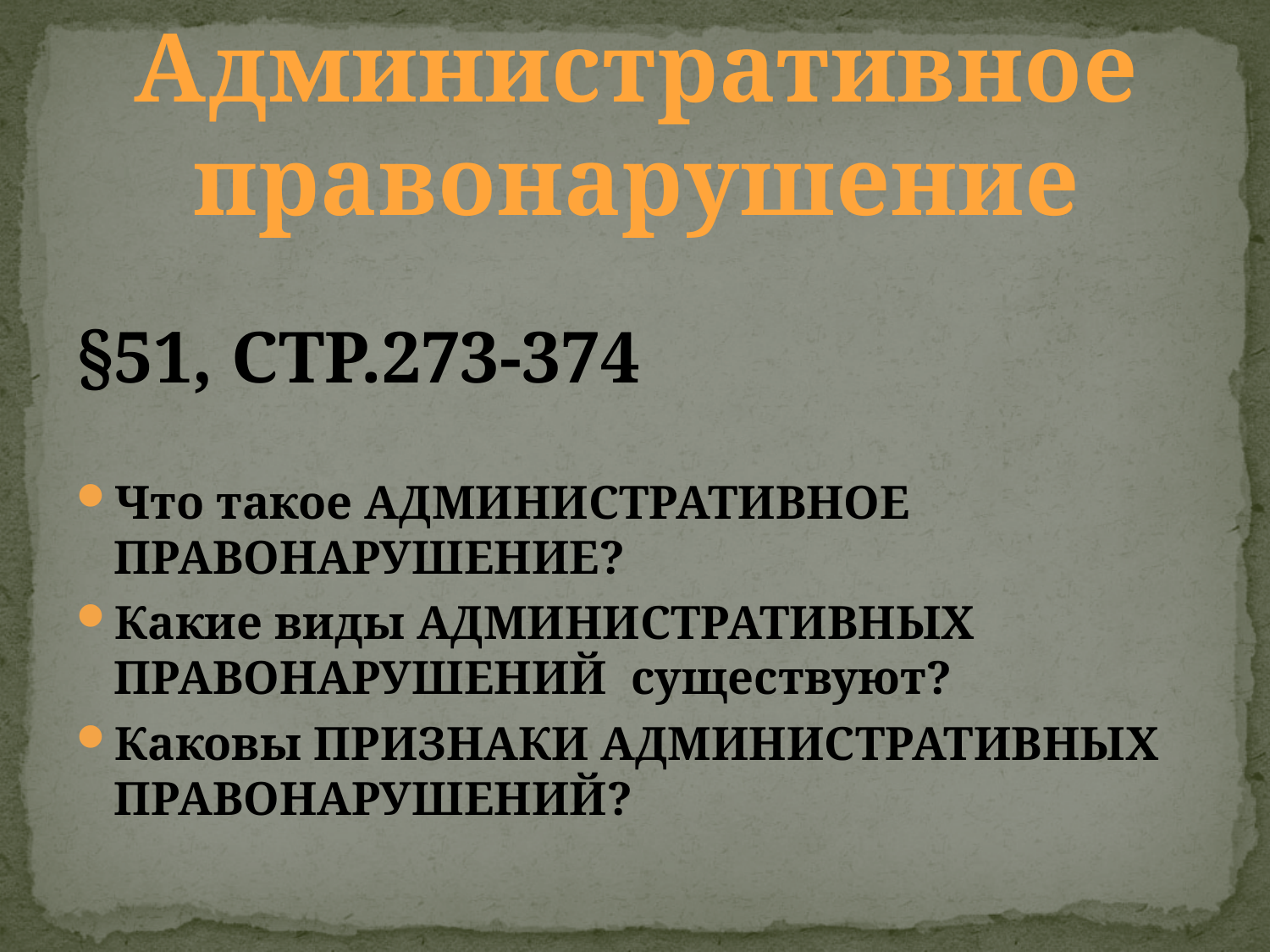

Административное правонарушение
#
§51, СТР.273-374

Что такое АДМИНИСТРАТИВНОЕ ПРАВОНАРУШЕНИЕ?
Какие виды АДМИНИСТРАТИВНЫХ ПРАВОНАРУШЕНИЙ  существуют?
Каковы ПРИЗНАКИ АДМИНИСТРАТИВНЫХ ПРАВОНАРУШЕНИЙ?